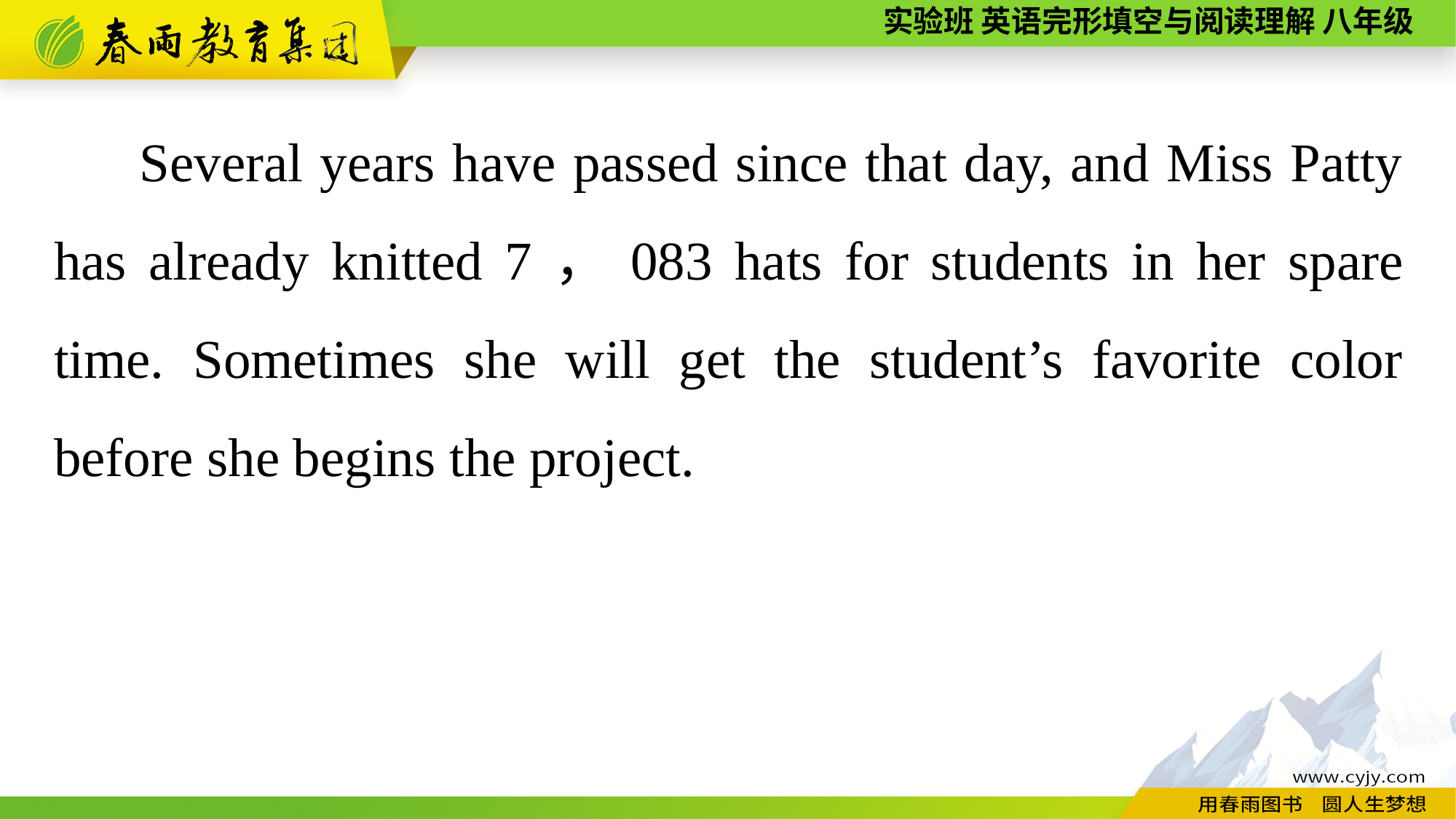

Several years have passed since that day, and Miss Patty has already knitted 7，083 hats for students in her spare time. Sometimes she will get the student’s favorite color before she begins the project.